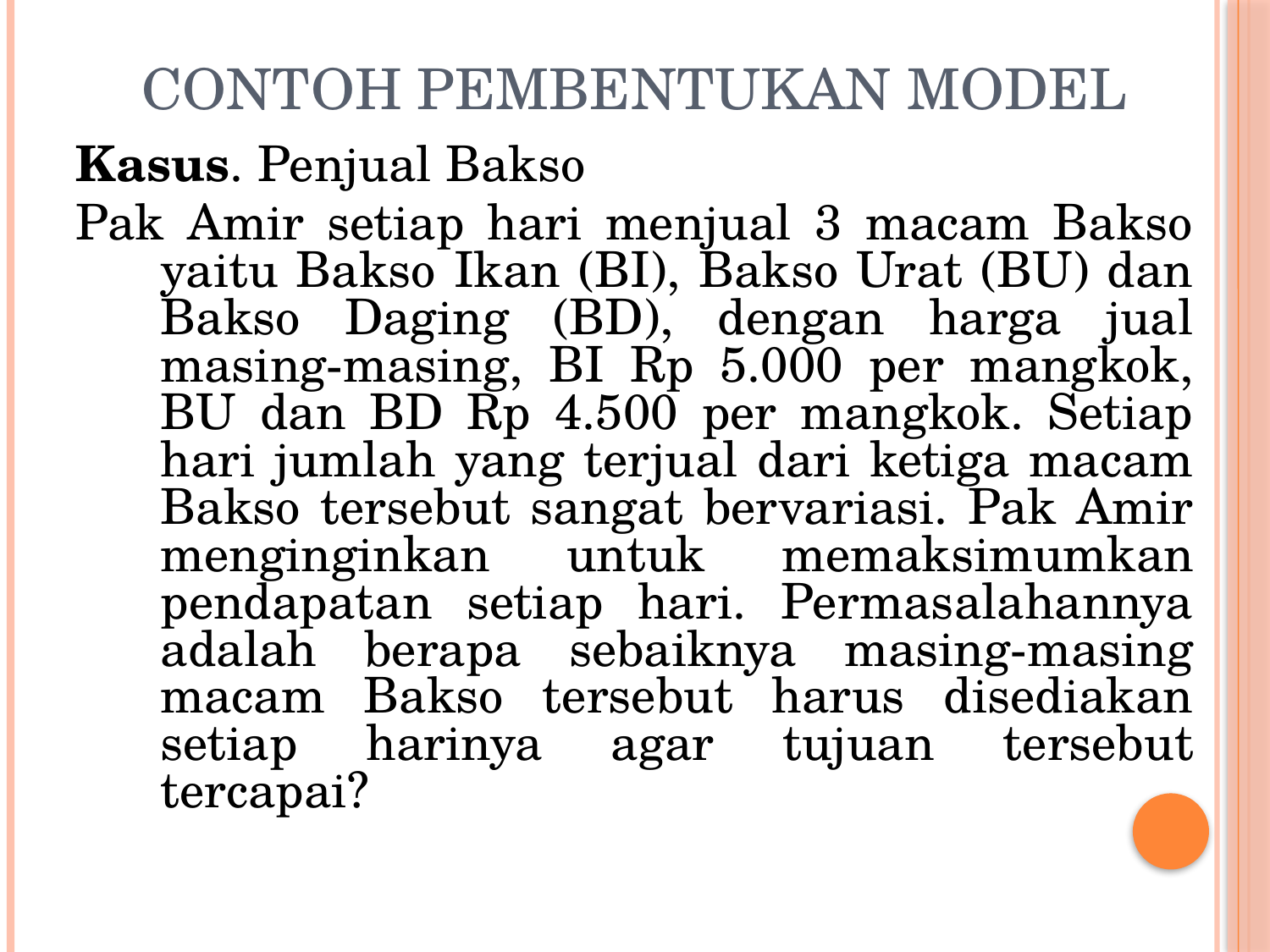

# Contoh pembentukan model
Kasus. Penjual Bakso
Pak Amir setiap hari menjual 3 macam Bakso yaitu Bakso Ikan (BI), Bakso Urat (BU) dan Bakso Daging (BD), dengan harga jual masing-masing, BI Rp 5.000 per mangkok, BU dan BD Rp 4.500 per mangkok. Setiap hari jumlah yang terjual dari ketiga macam Bakso tersebut sangat bervariasi. Pak Amir menginginkan untuk memaksimumkan pendapatan setiap hari. Permasalahannya adalah berapa sebaiknya masing-masing macam Bakso tersebut harus disediakan setiap harinya agar tujuan tersebut tercapai?